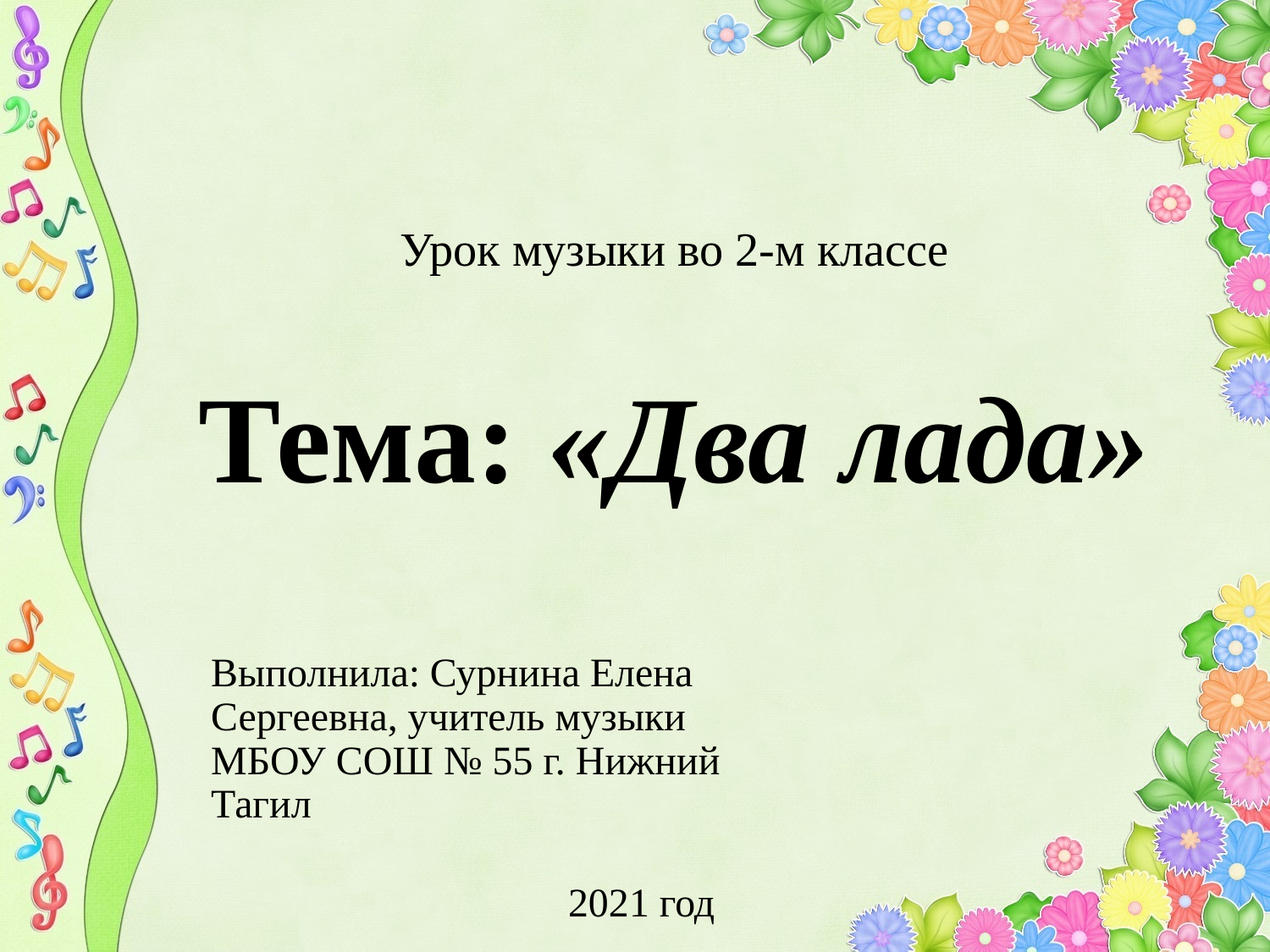

Урок музыки во 2-м классе
Тема: «Два лада»
Выполнила: Сурнина Елена Сергеевна, учитель музыки МБОУ СОШ № 55 г. Нижний Тагил
2021 год